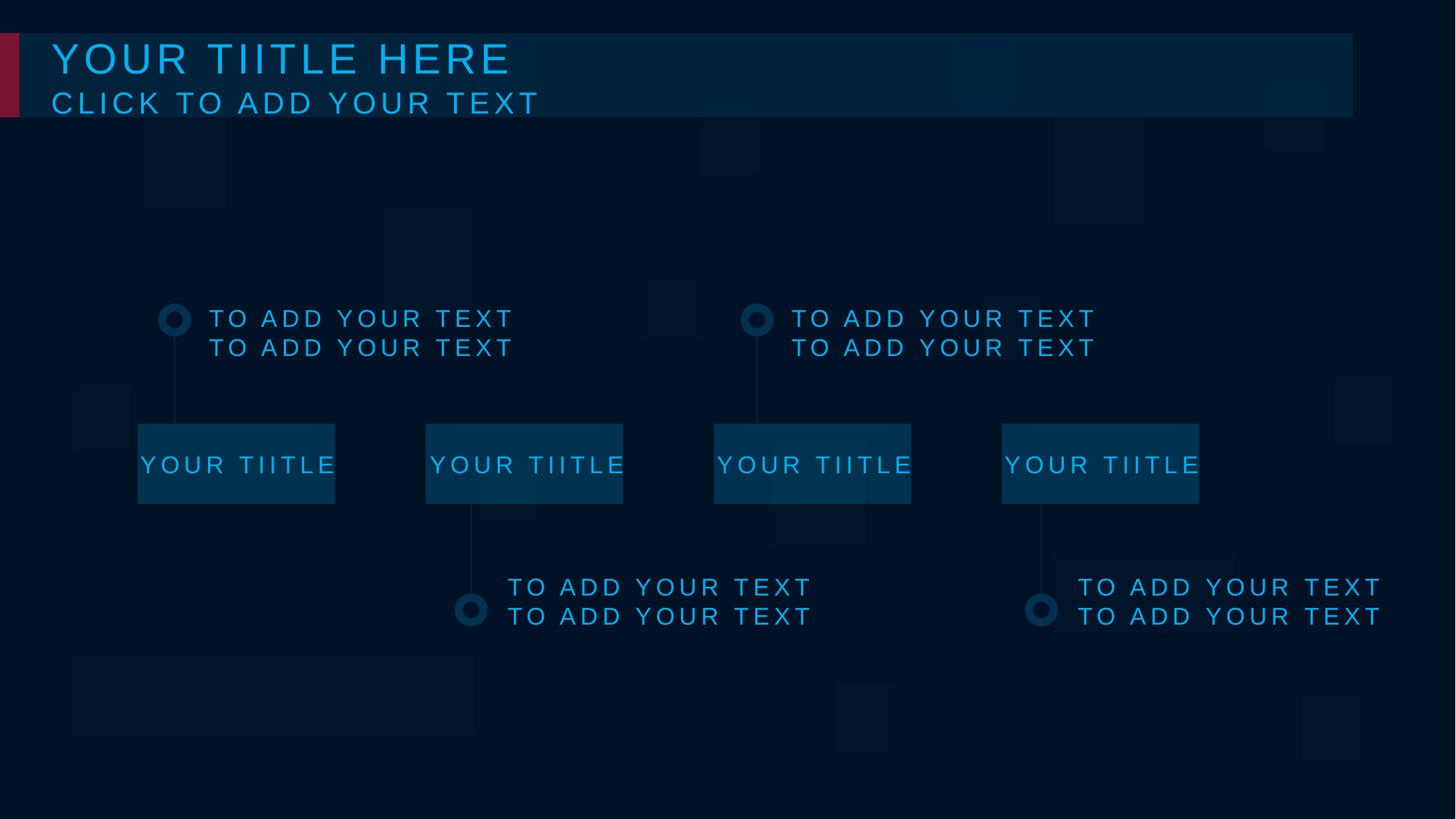

YOUR TIITLE HERE

CLICK TO ADD YOUR TEXT
TO ADD YOUR TEXT
TO ADD YOUR TEXT
TO ADD YOUR TEXT
TO ADD YOUR TEXT

YOUR TIITLE
YOUR TIITLE
YOUR TIITLE
YOUR TIITLE
TO ADD YOUR TEXT
TO ADD YOUR TEXT
TO ADD YOUR TEXT
TO ADD YOUR TEXT